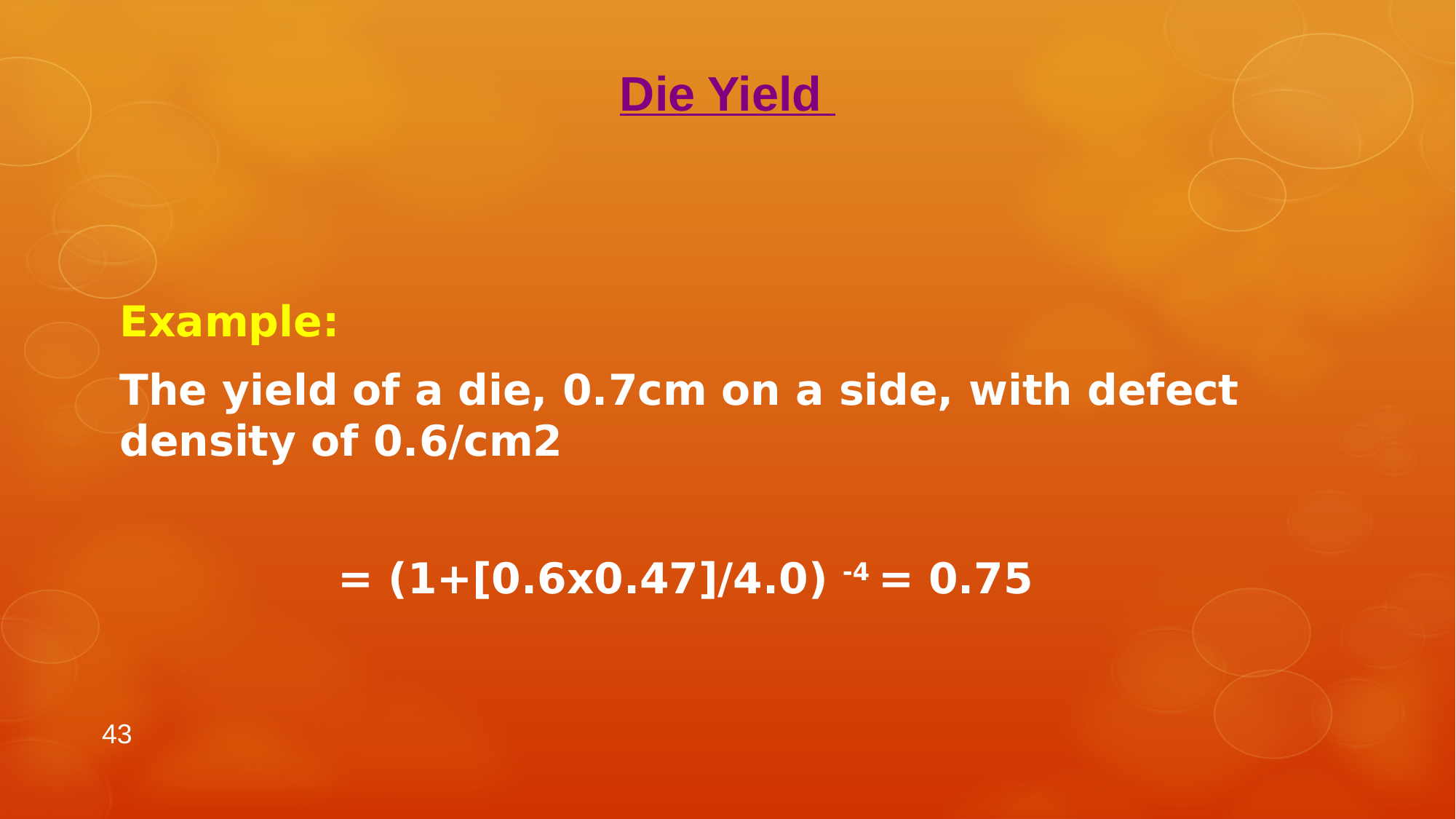

Die Yield
Example:
The yield of a die, 0.7cm on a side, with defect density of 0.6/cm2

		= (1+[0.6x0.47]/4.0) -4 = 0.75
43